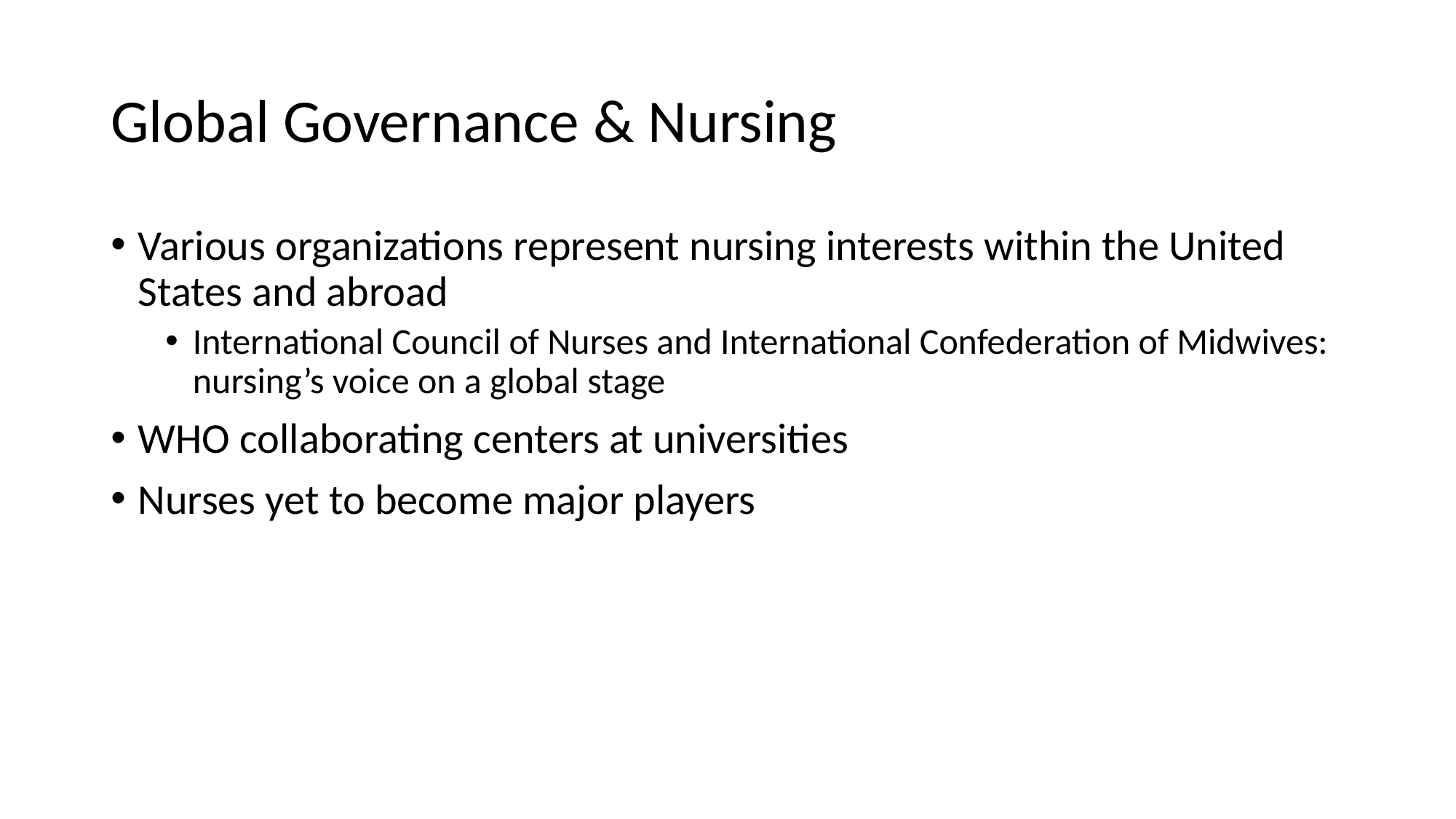

# Global Governance & Nursing
Various organizations represent nursing interests within the United States and abroad
International Council of Nurses and International Confederation of Midwives: nursing’s voice on a global stage
WHO collaborating centers at universities
Nurses yet to become major players